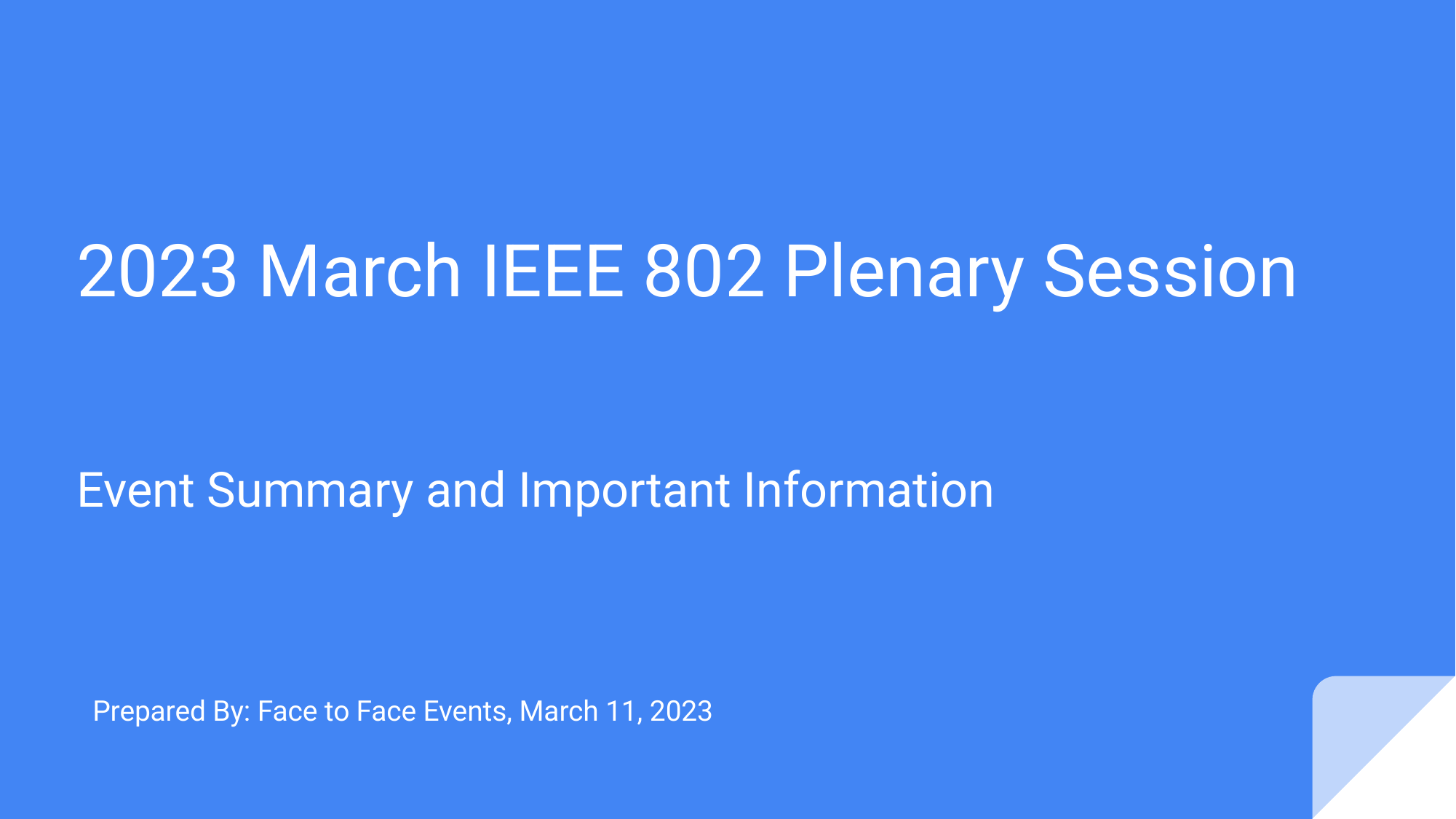

# 2023 March IEEE 802 Plenary Session
Event Summary and Important Information
Prepared By: Face to Face Events, March 11, 2023